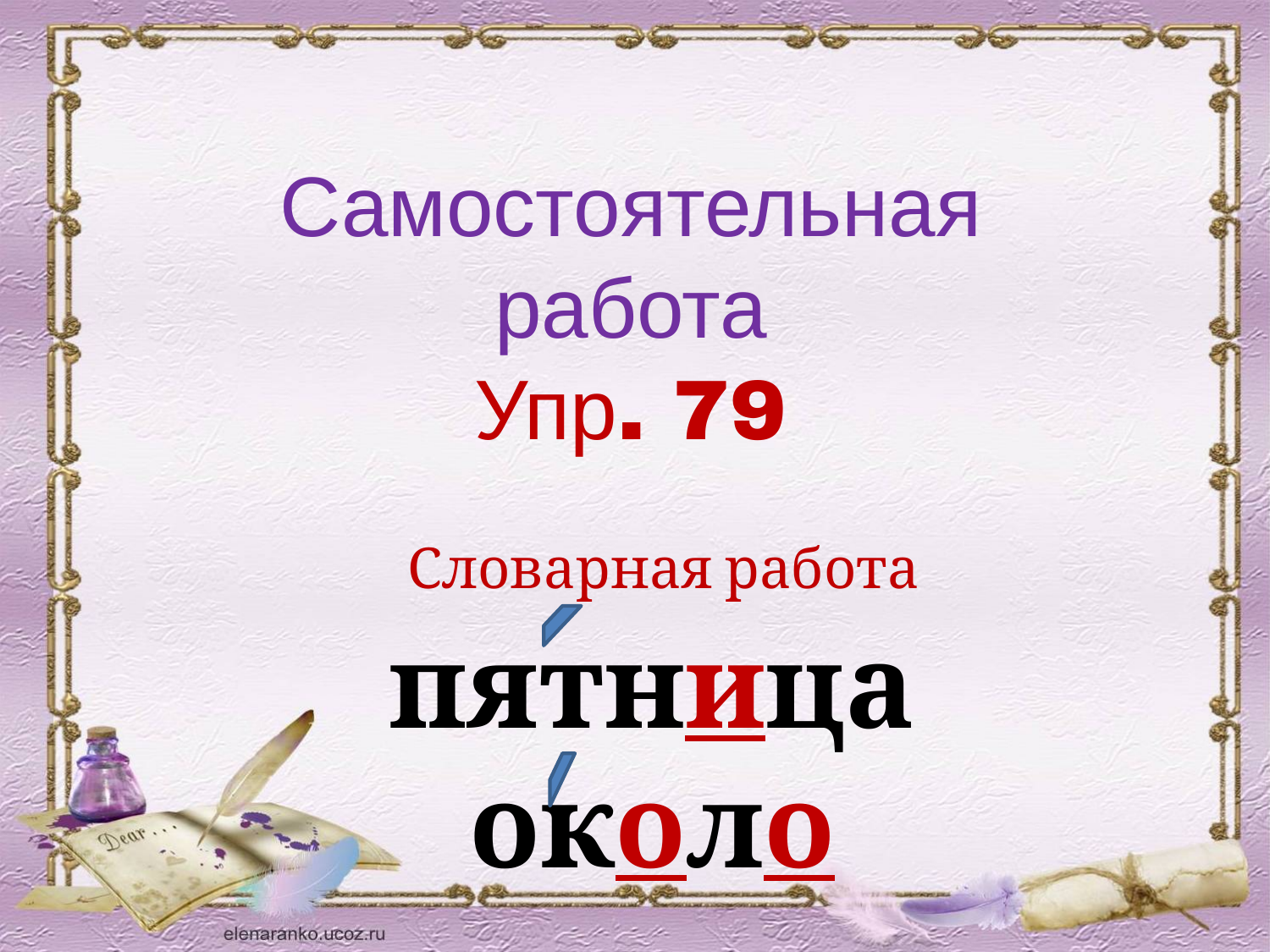

Самостоятельная
работа
Упр. 79
Словарная работа

пятница
около